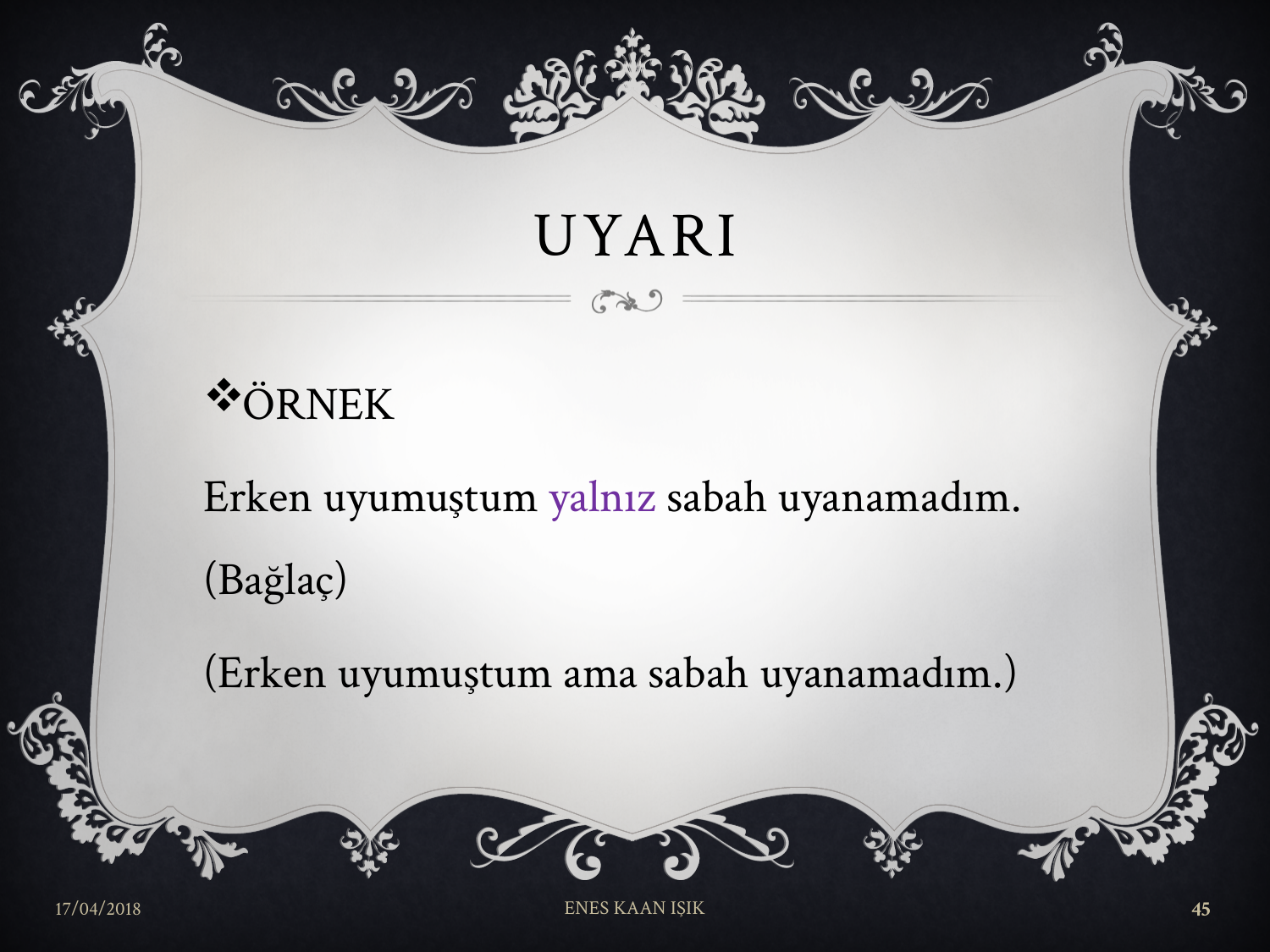

# UYARI
ÖRNEK
Erken uyumuştum yalnız sabah uyanamadım. (Bağlaç)
(Erken uyumuştum ama sabah uyanamadım.)
17/04/2018
ENES KAAN IŞIK
45